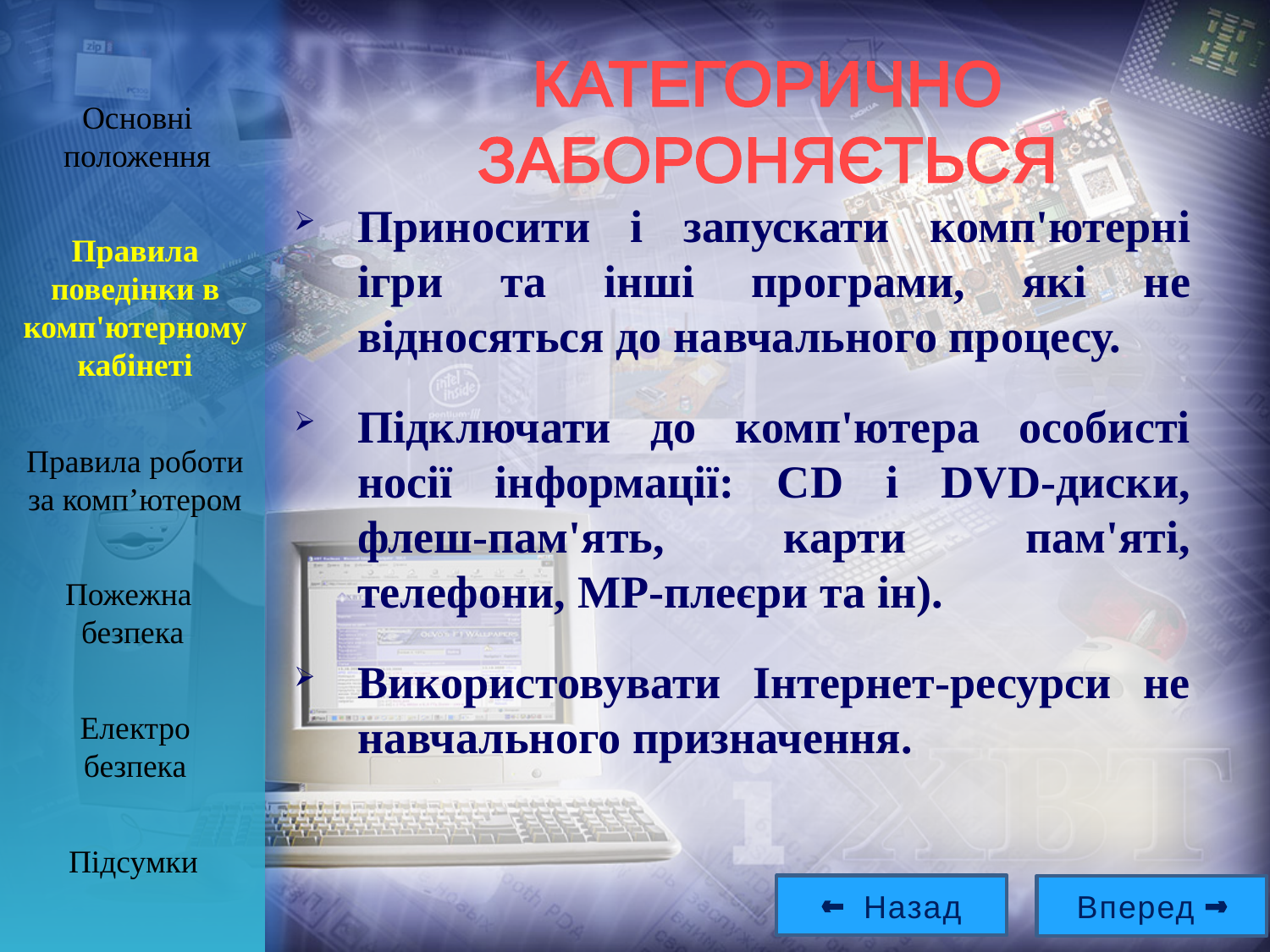

КАТЕГОРИЧНО ЗАБОРОНЯЄТЬСЯ
Основні положення
Приносити і запускати комп'ютерні ігри та інші програми, які не відносяться до навчального процесу.
Підключати до комп'ютера особисті носії інформації: CD і DVD-диски, флеш-пам'ять, карти пам'яті, телефони, MP-плеєри та ін).
Використовувати Інтернет-ресурси не навчального призначення.
Правила поведінки в комп'ютерному кабінеті
Правила роботи за комп’ютером
Пожежна
безпека
Електро
безпека
Підсумки
←  Назад
Вперед →